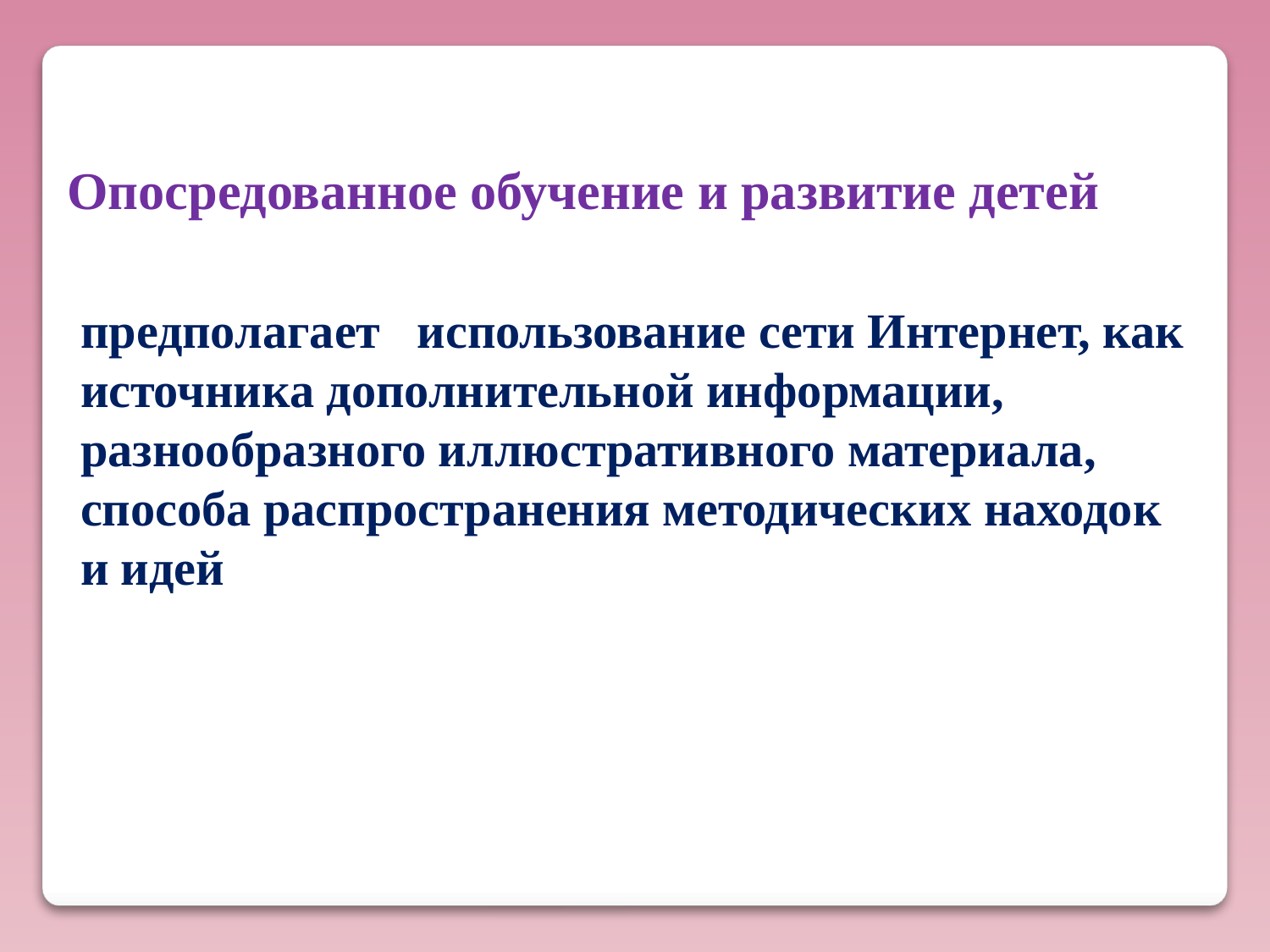

Опосредованное обучение и развитие детей
предполагает   использование сети Интернет, как источника дополнительной информации, разнообразного иллюстративного материала, способа распространения методических находок и идей